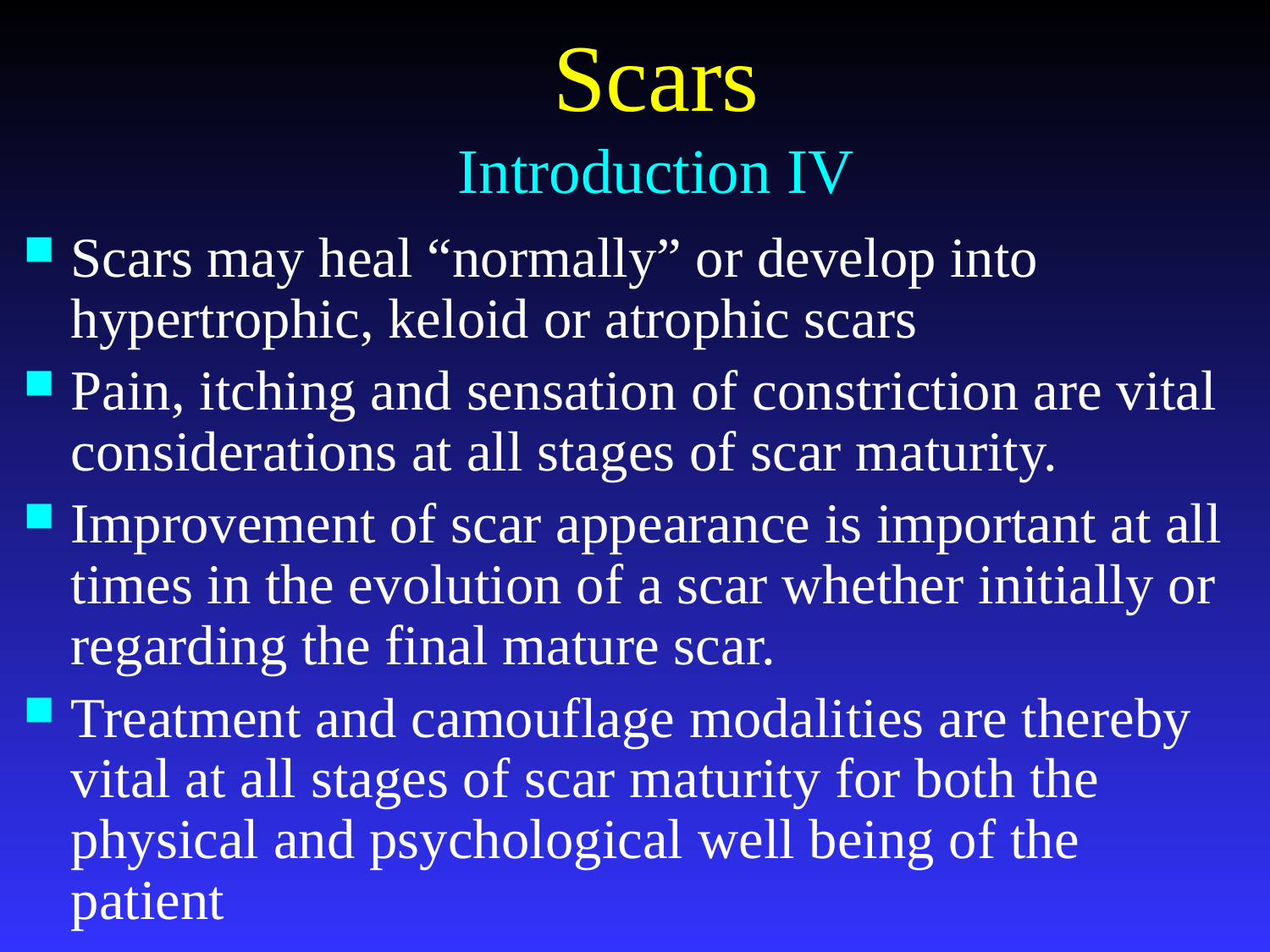

# Scars Introduction IV
Scars may heal “normally” or develop into hypertrophic, keloid or atrophic scars
Pain, itching and sensation of constriction are vital considerations at all stages of scar maturity.
Improvement of scar appearance is important at all times in the evolution of a scar whether initially or regarding the final mature scar.
Treatment and camouflage modalities are thereby vital at all stages of scar maturity for both the physical and psychological well being of the patient